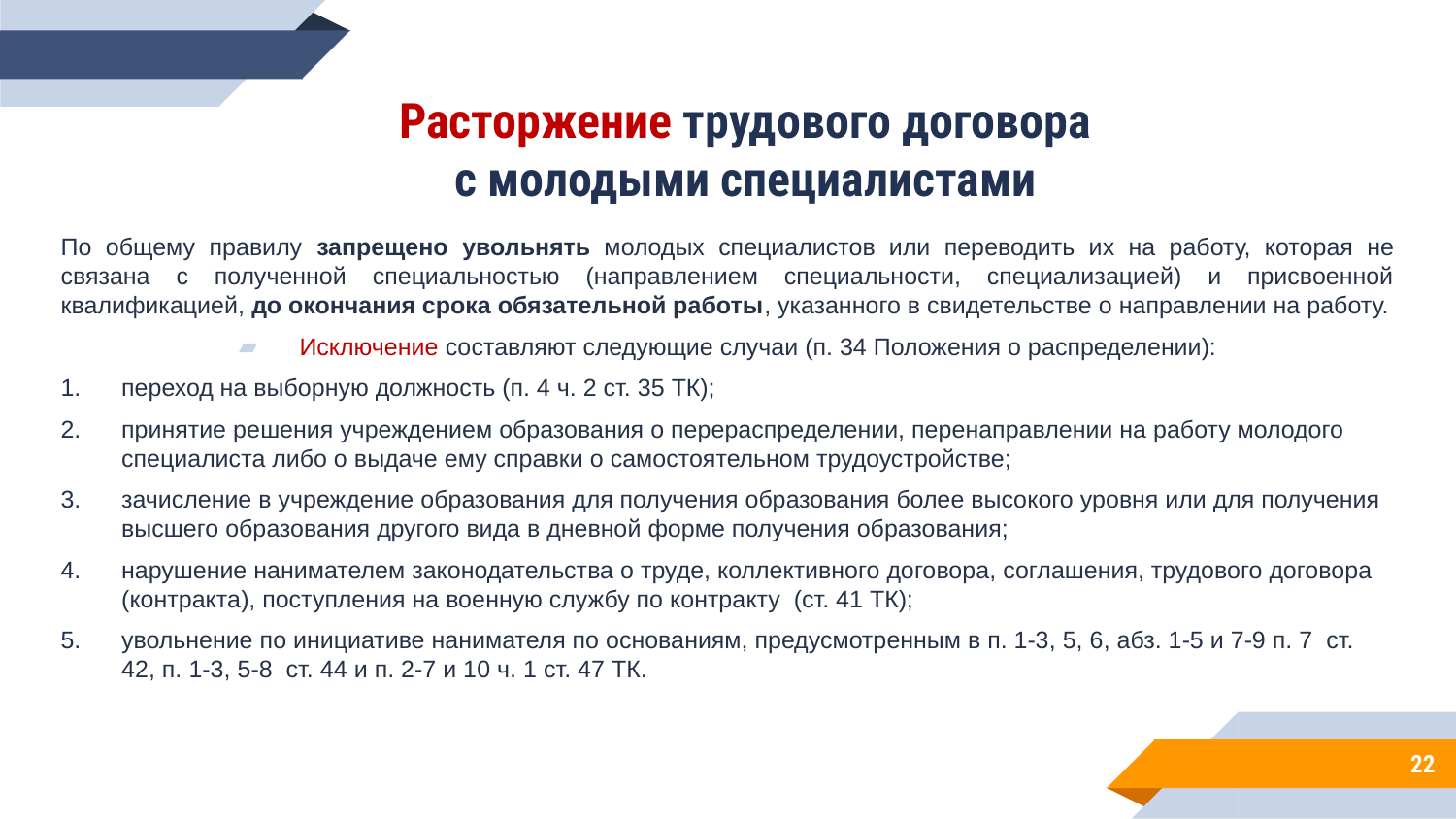

Расторжение трудового договора
с молодыми специалистами

По общему правилу запрещено увольнять молодых специалистов или переводить их на работу, которая не связана с полученной специальностью (направлением специальности, специализацией) и присвоенной квалификацией, до окончания срока обязательной работы, указанного в свидетельстве о направлении на работу.
Исключение составляют следующие случаи (п. 34 Положения о распределении):
переход на выборную должность (п. 4 ч. 2 ст. 35 ТК);
принятие решения учреждением образования о перераспределении, перенаправлении на работу молодого специалиста либо о выдаче ему справки о самостоятельном трудоустройстве;
зачисление в учреждение образования для получения образования более высокого уровня или для получения высшего образования другого вида в дневной форме получения образования;
нарушение нанимателем законодательства о труде, коллективного договора, соглашения, трудового договора (контракта), поступления на военную службу по контракту  (ст. 41 ТК);
увольнение по инициативе нанимателя по основаниям, предусмотренным в п. 1-3, 5, 6, абз. 1-5 и 7-9 п. 7  ст. 42, п. 1-3, 5-8  ст. 44 и п. 2-7 и 10 ч. 1 ст. 47 ТК.

22